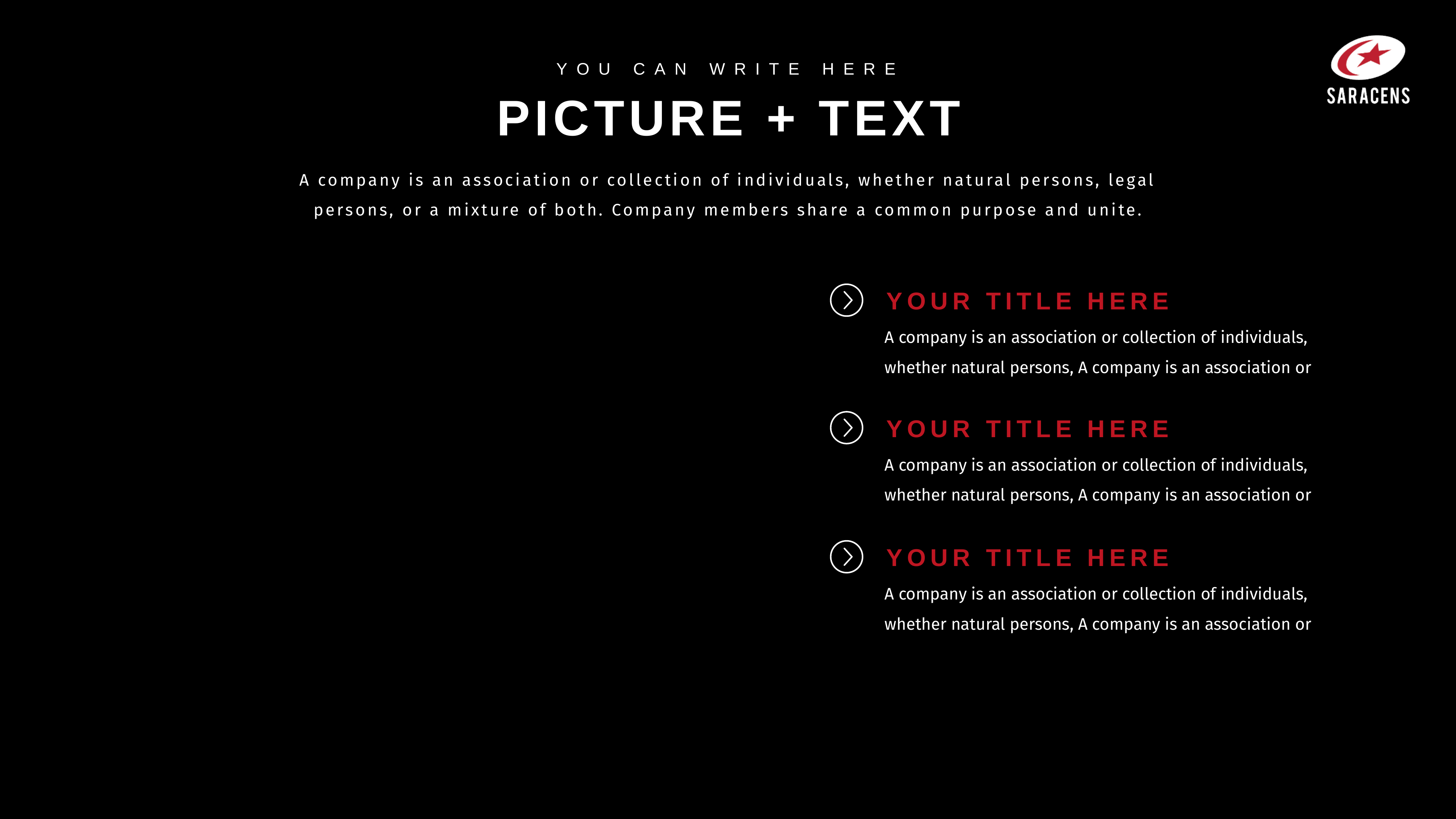

YOU CAN WRITE HERE
PICTURE + TEXT
A company is an association or collection of individuals, whether natural persons, legal persons, or a mixture of both. Company members share a common purpose and unite.

YOUR TITLE HERE

A company is an association or collection of individuals, whether natural persons, A company is an association or
YOUR TITLE HERE

A company is an association or collection of individuals, whether natural persons, A company is an association or
YOUR TITLE HERE

A company is an association or collection of individuals, whether natural persons, A company is an association or